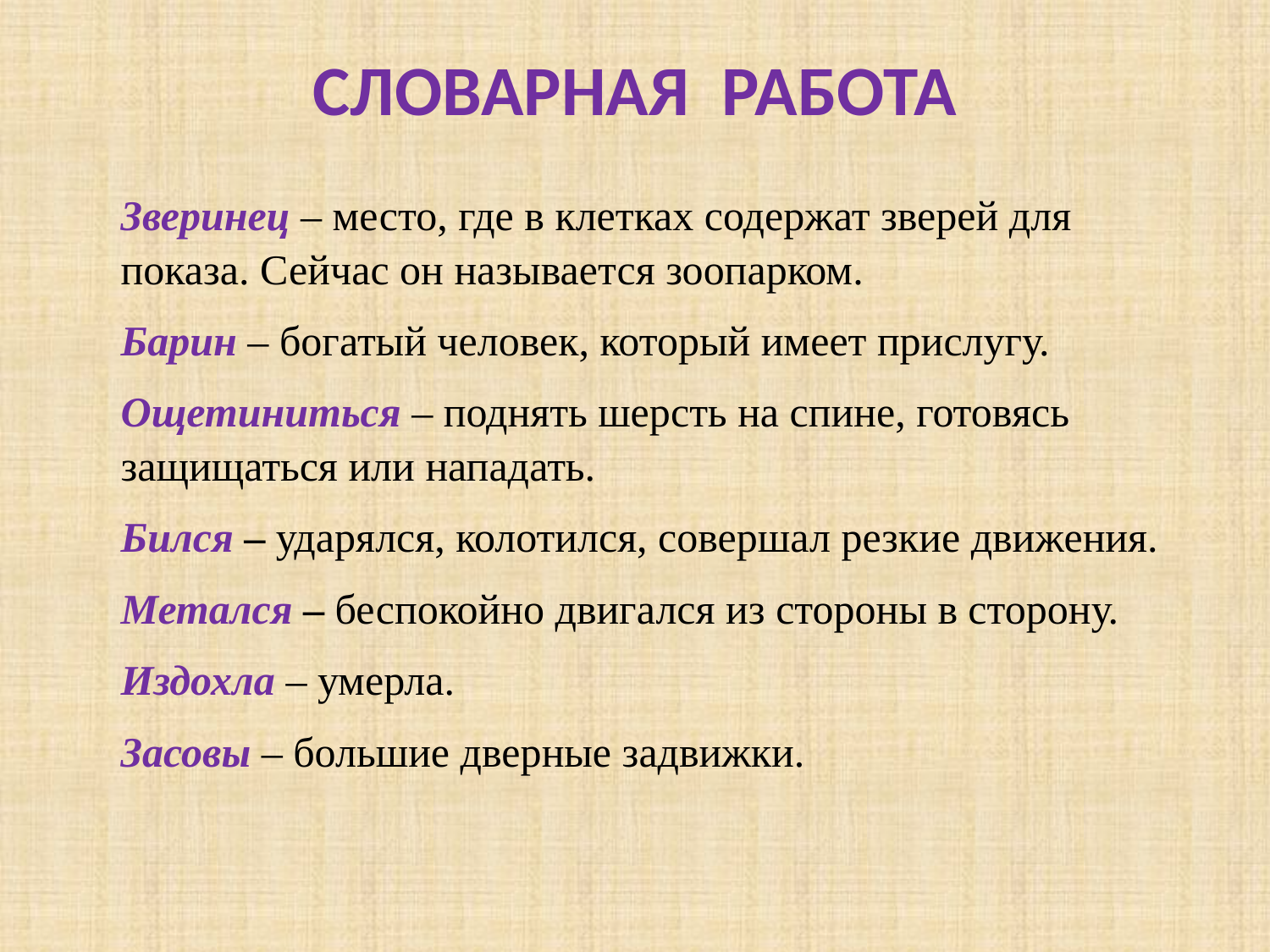

# СЛОВАРНАЯ  РАБОТА
| Зверинец – место, где в клетках содержат зверей для показа. Сейчас он называется зоопарком. Барин – богатый человек, который имеет прислугу. Ощетиниться – поднять шерсть на спине, готовясь защищаться или нападать. Бился – ударялся, колотился, совершал резкие движения. Метался – беспокойно двигался из стороны в сторону. Издохла – умерла. Засовы – большие дверные задвижки. |
| --- |